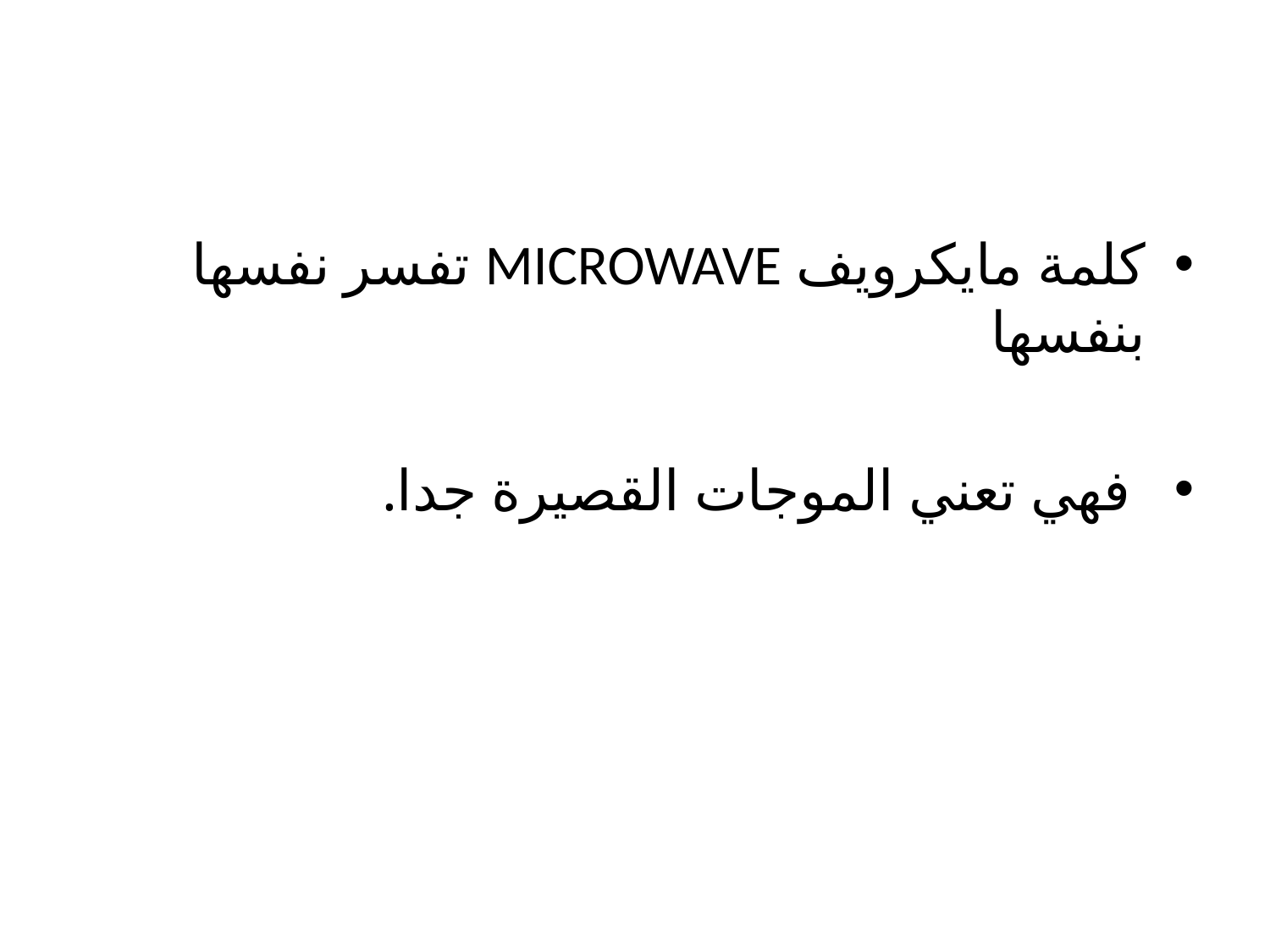

كلمة مايكرويف MICROWAVE تفسر نفسها بنفسها

 فهي تعني الموجات القصيرة جدا.